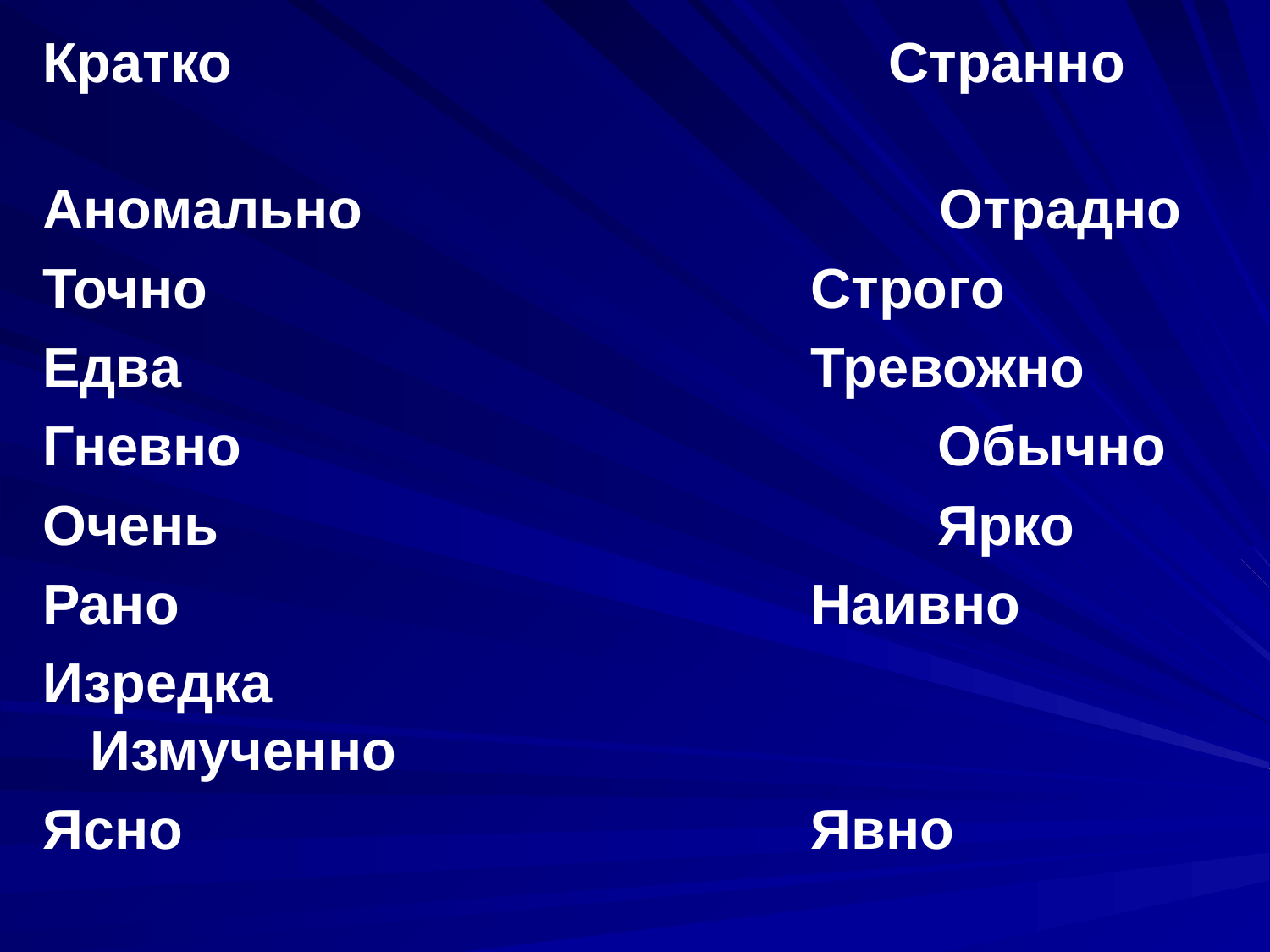

Кратко                                          Странно
Аномально	                              Отрадно
Точно	                                      Строго
Едва	                                      Тревожно
Гневно	                                      Обычно
Очень	                                      Ярко
Рано	                                      Наивно
Изредка	                                      Измученно
Ясно	                                      Явно